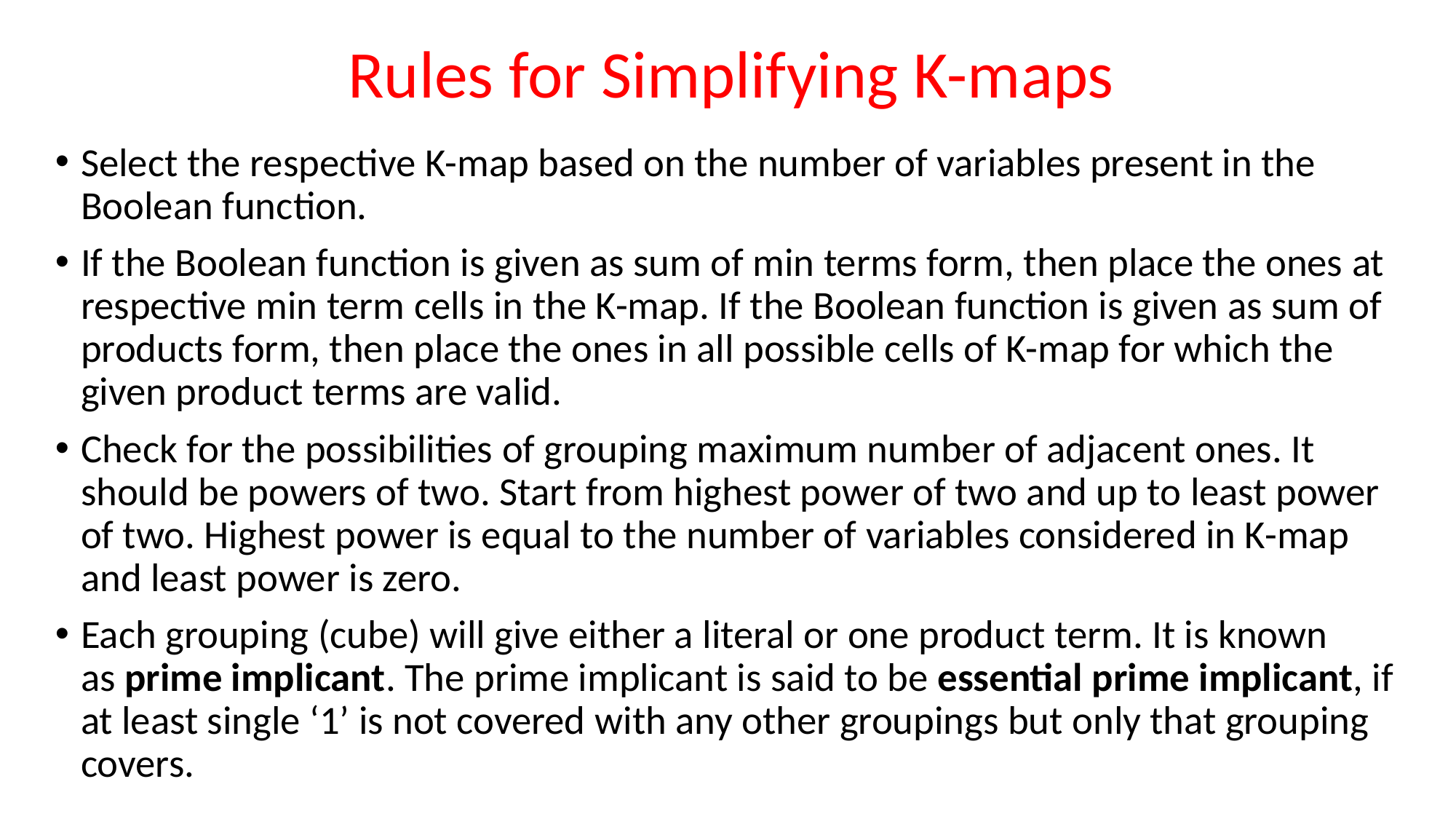

# Rules for Simplifying K-maps
Select the respective K-map based on the number of variables present in the Boolean function.
If the Boolean function is given as sum of min terms form, then place the ones at respective min term cells in the K-map. If the Boolean function is given as sum of products form, then place the ones in all possible cells of K-map for which the given product terms are valid.
Check for the possibilities of grouping maximum number of adjacent ones. It should be powers of two. Start from highest power of two and up to least power of two. Highest power is equal to the number of variables considered in K-map and least power is zero.
Each grouping (cube) will give either a literal or one product term. It is known as prime implicant. The prime implicant is said to be essential prime implicant, if at least single ‘1’ is not covered with any other groupings but only that grouping covers.